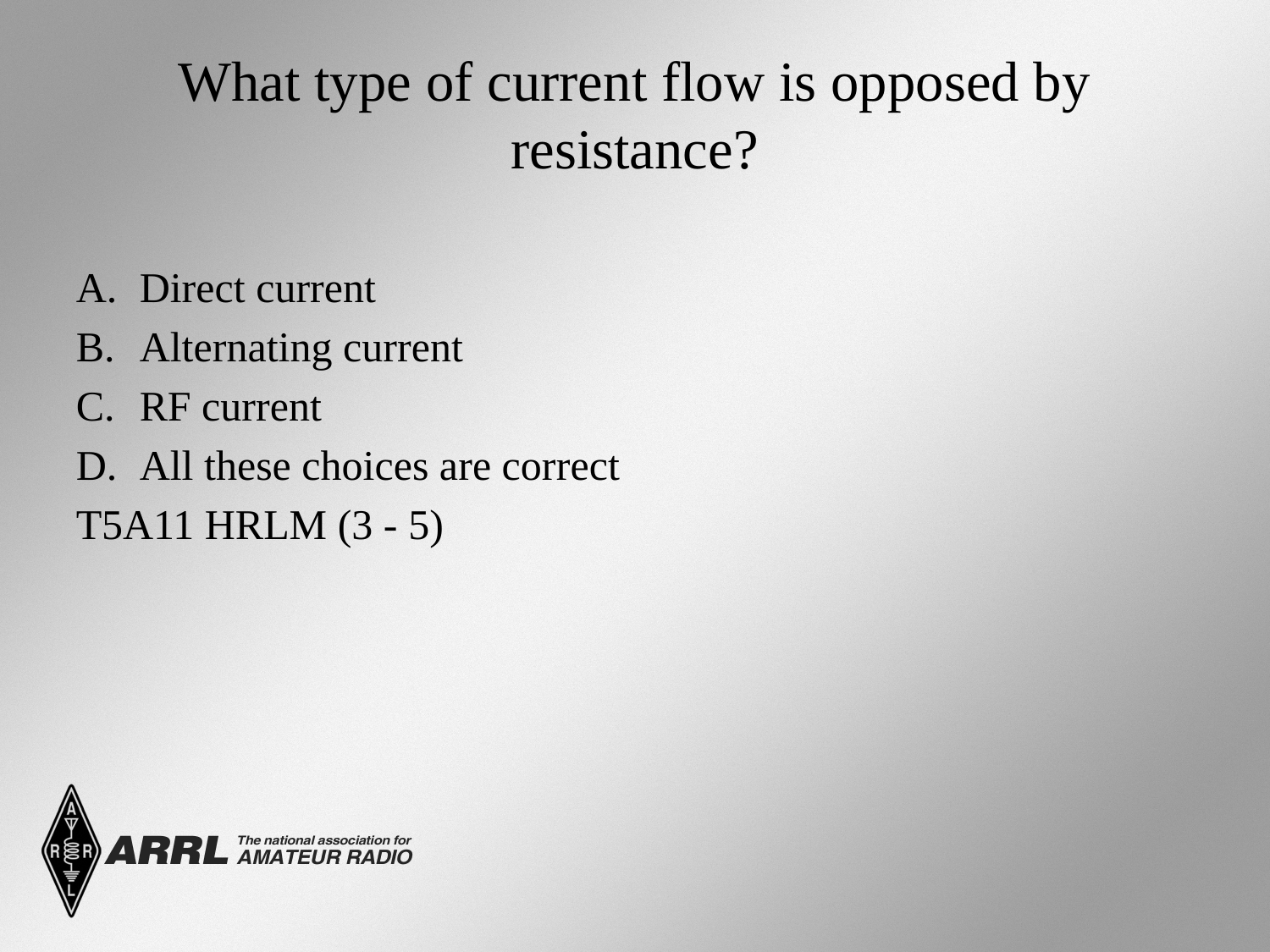

# What type of current flow is opposed by resistance?
Direct current
Alternating current
RF current
All these choices are correct
T5A11 HRLM (3 - 5)